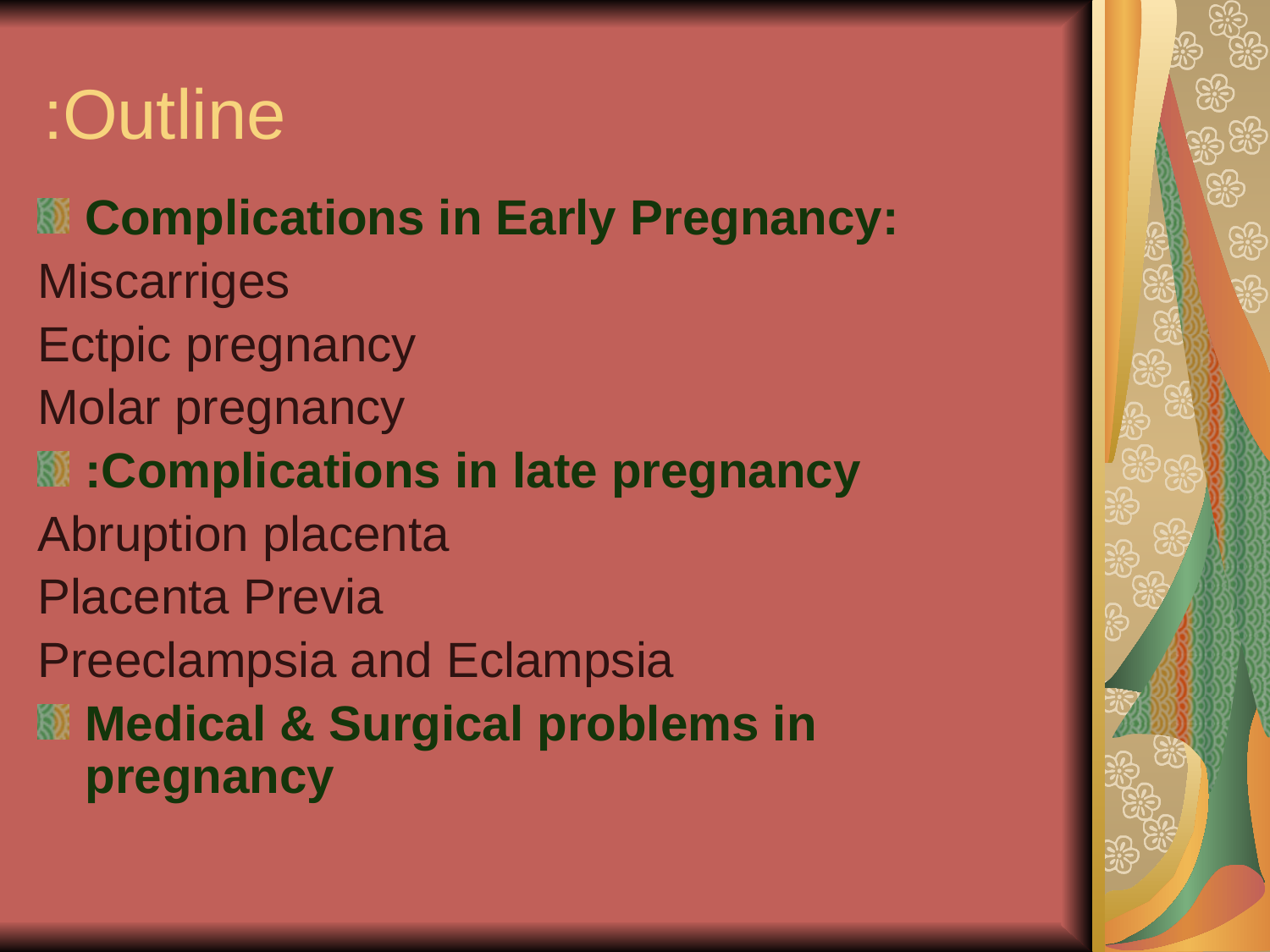

# Outline:
Complications in Early Pregnancy:
Miscarriges
Ectpic pregnancy
Molar pregnancy
:Complications in late pregnancy
Abruption placenta
Placenta Previa
Preeclampsia and Eclampsia
Medical & Surgical problems in pregnancy